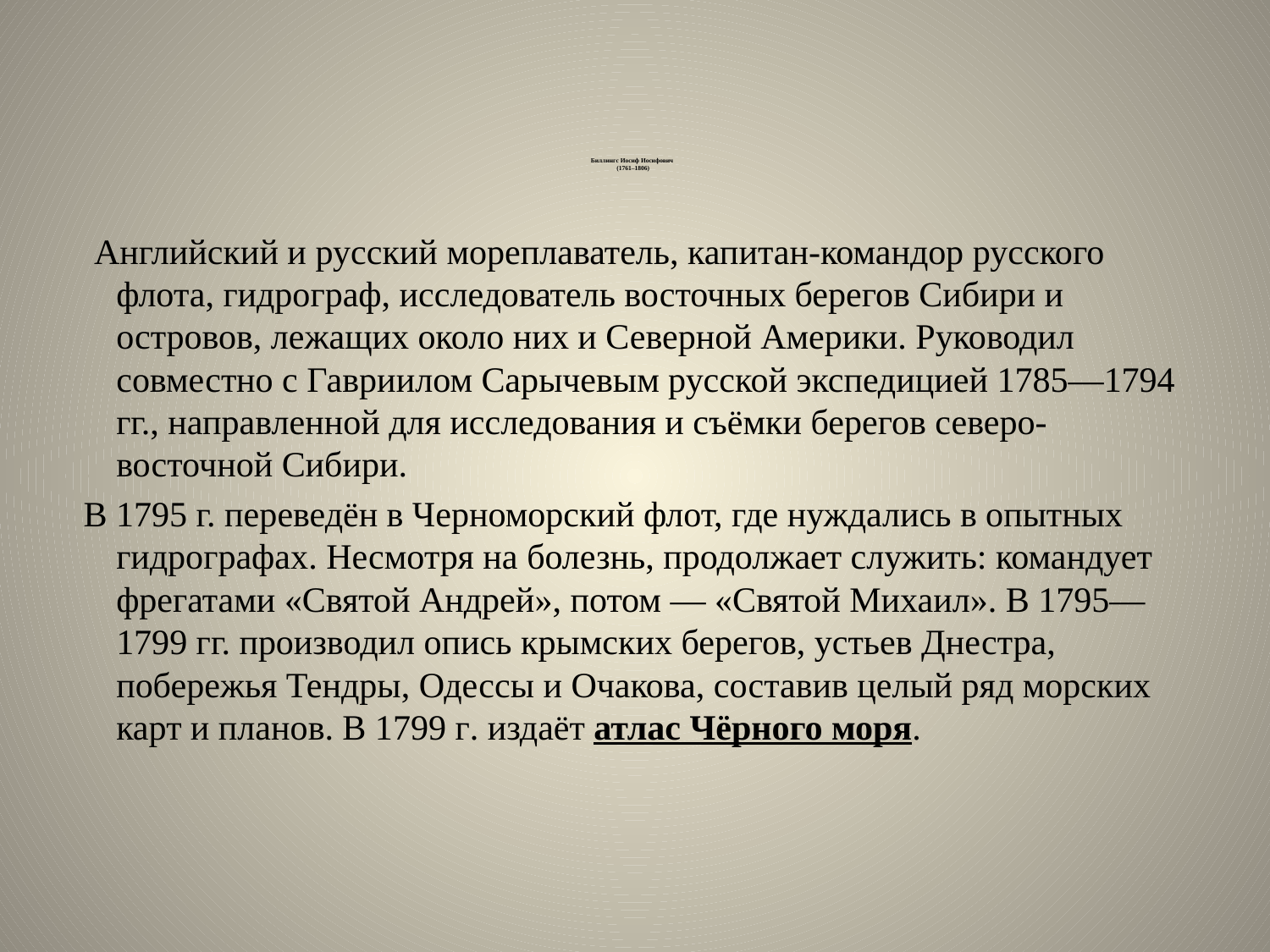

# Биллингс Иосиф Иосифович  (1761–1806)
  Английский и русский мореплаватель, капитан-командор русского флота, гидрограф, исследователь восточных берегов Сибири и островов, лежащих около них и Северной Америки. Руководил совместно с Гавриилом Сарычевым русской экспедицией 1785—1794 гг., направленной для исследования и съёмки берегов северо-восточной Сибири.
 В 1795 г. переведён в Черноморский флот, где нуждались в опытных гидрографах. Несмотря на болезнь, продолжает служить: командует фрегатами «Святой Андрей», потом — «Святой Михаил». В 1795—1799 гг. производил опись крымских берегов, устьев Днестра, побережья Тендры, Одессы и Очакова, составив целый ряд морских карт и планов. В 1799 г. издаёт атлас Чёрного моря.